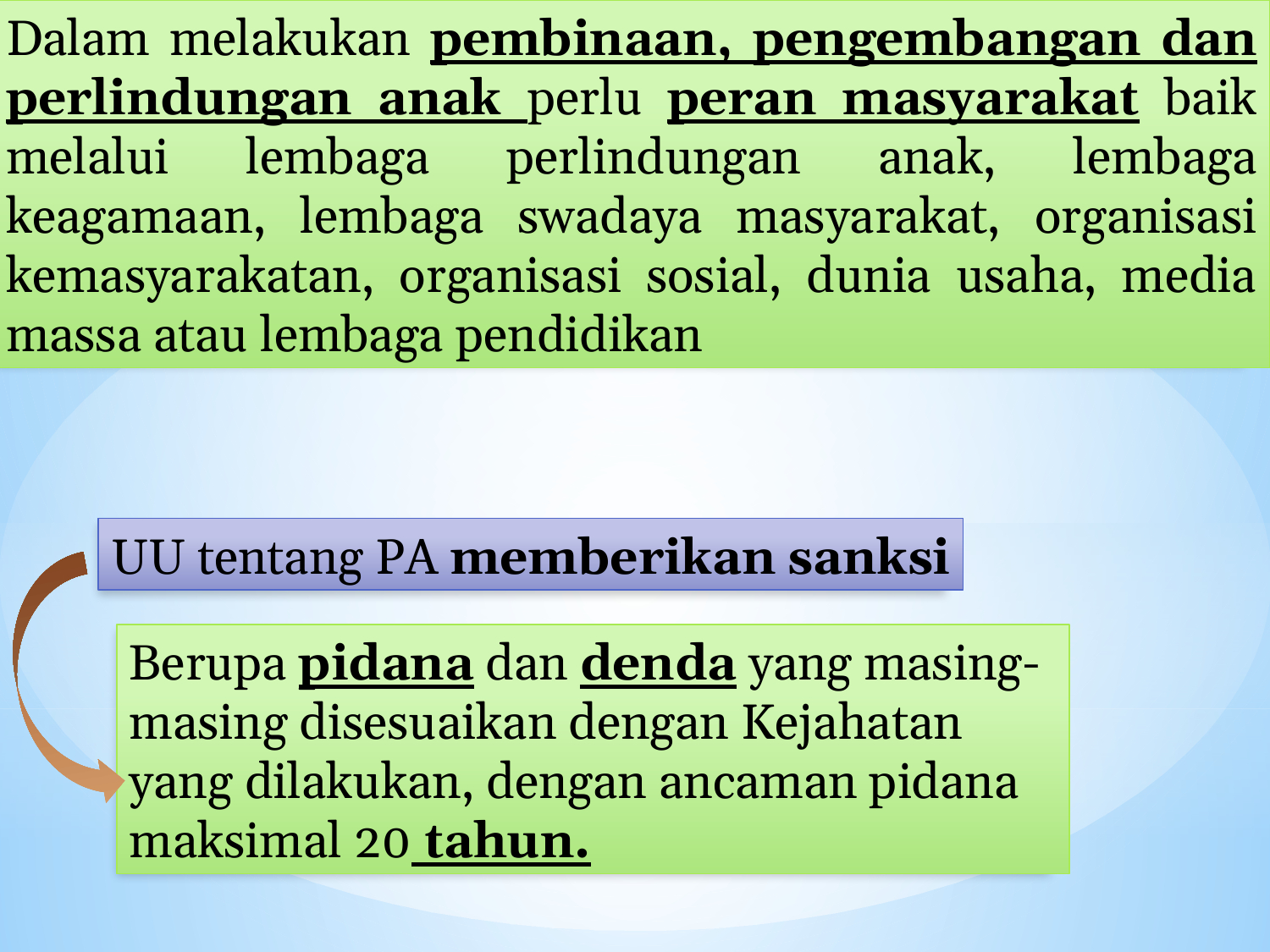

Dalam melakukan pembinaan, pengembangan dan perlindungan anak perlu peran masyarakat baik melalui lembaga perlindungan anak, lembaga keagamaan, lembaga swadaya masyarakat, organisasi kemasyarakatan, organisasi sosial, dunia usaha, media massa atau lembaga pendidikan
UU tentang PA memberikan sanksi

Berupa pidana dan denda yang masing-masing disesuaikan dengan Kejahatan yang dilakukan, dengan ancaman pidana maksimal 20 tahun.